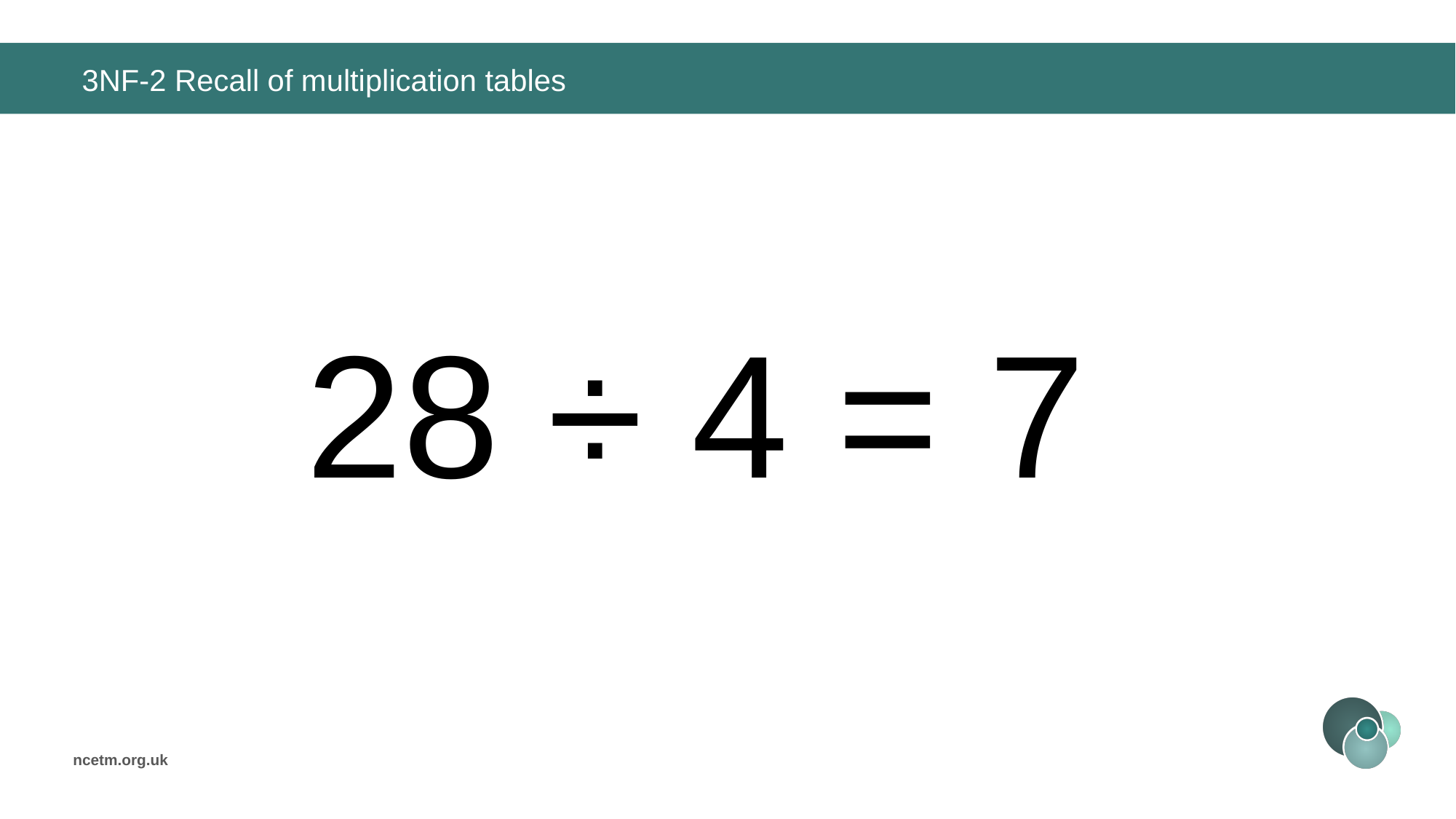

# 3NF-2 Recall of multiplication tables
28 ÷ 4 =
7